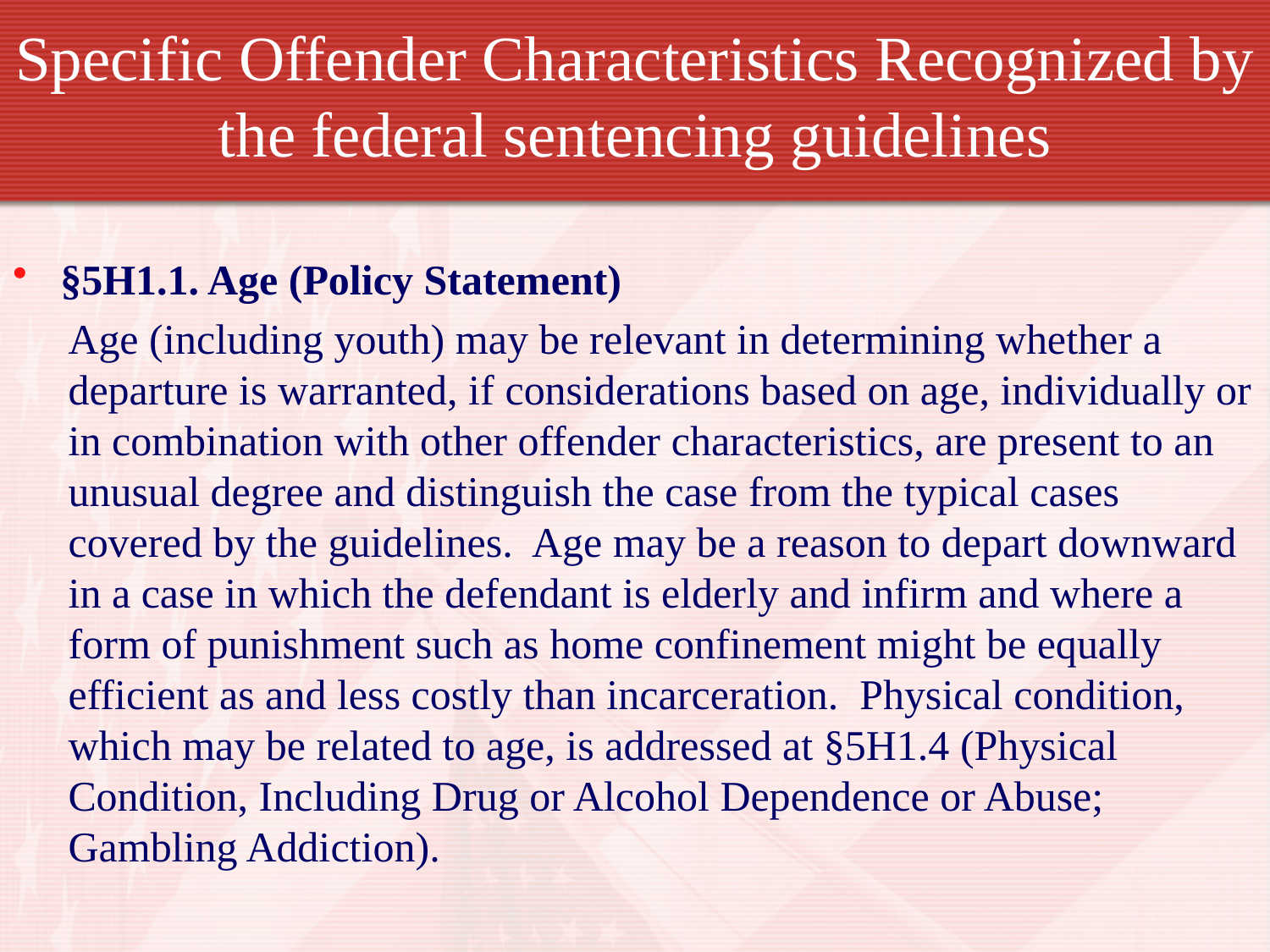

# Specific Offender Characteristics Recognized by the federal sentencing guidelines
§5H1.1. Age (Policy Statement)
Age (including youth) may be relevant in determining whether a departure is warranted, if considerations based on age, individually or in combination with other offender characteristics, are present to an unusual degree and distinguish the case from the typical cases covered by the guidelines.  Age may be a reason to depart downward in a case in which the defendant is elderly and infirm and where a form of punishment such as home confinement might be equally efficient as and less costly than incarceration.  Physical condition, which may be related to age, is addressed at §5H1.4 (Physical Condition, Including Drug or Alcohol Dependence or Abuse; Gambling Addiction).